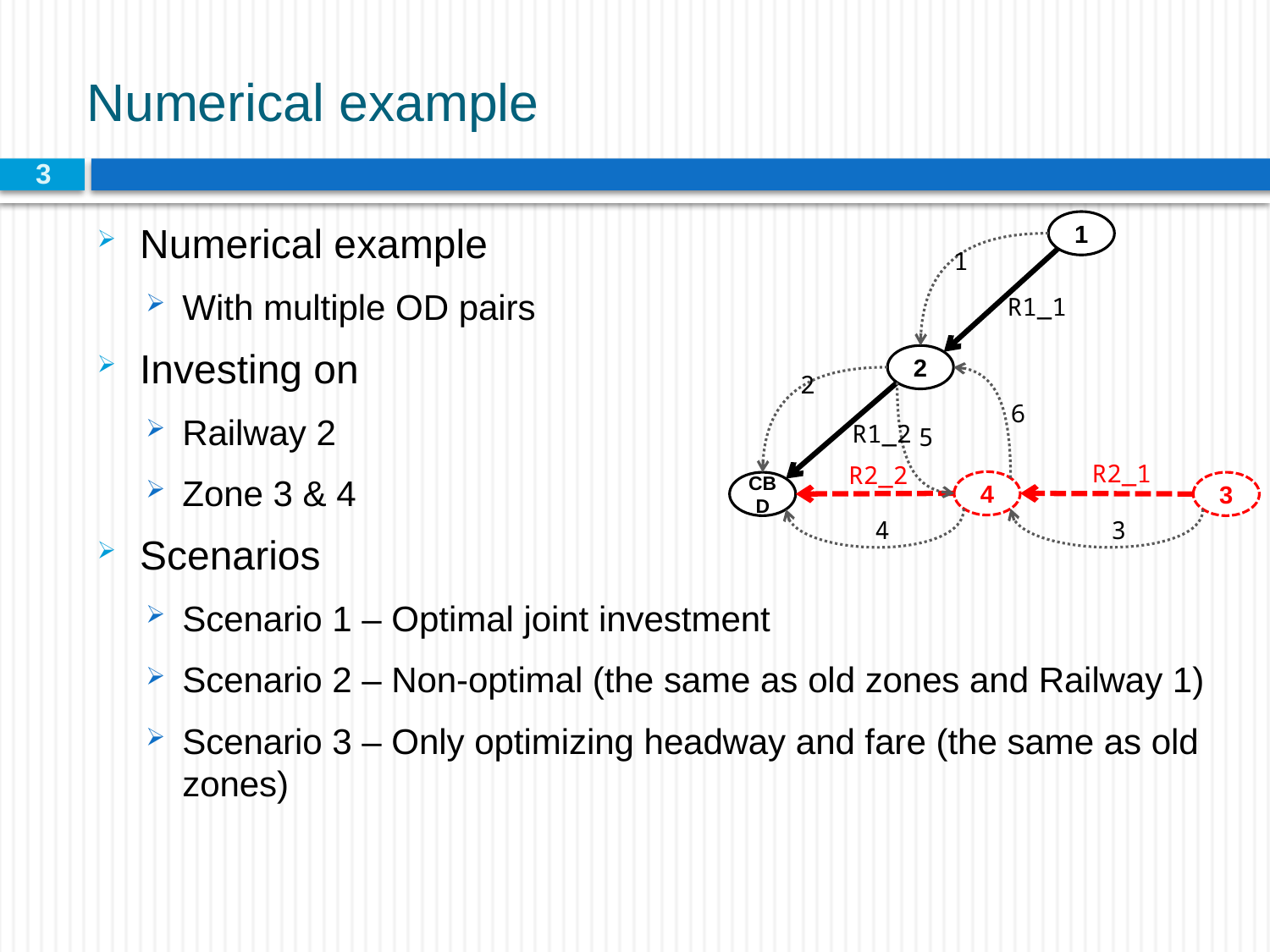

# Numerical example
3
Numerical example
With multiple OD pairs
Investing on
Railway 2
Zone 3 & 4
Scenarios
Scenario 1 – Optimal joint investment
Scenario 2 – Non-optimal (the same as old zones and Railway 1)
Scenario 3 – Only optimizing headway and fare (the same as old zones)

1
1
R1_1
2
2
6
R1_2
5
R2_1
R2_2
4
CBD
3
3
4